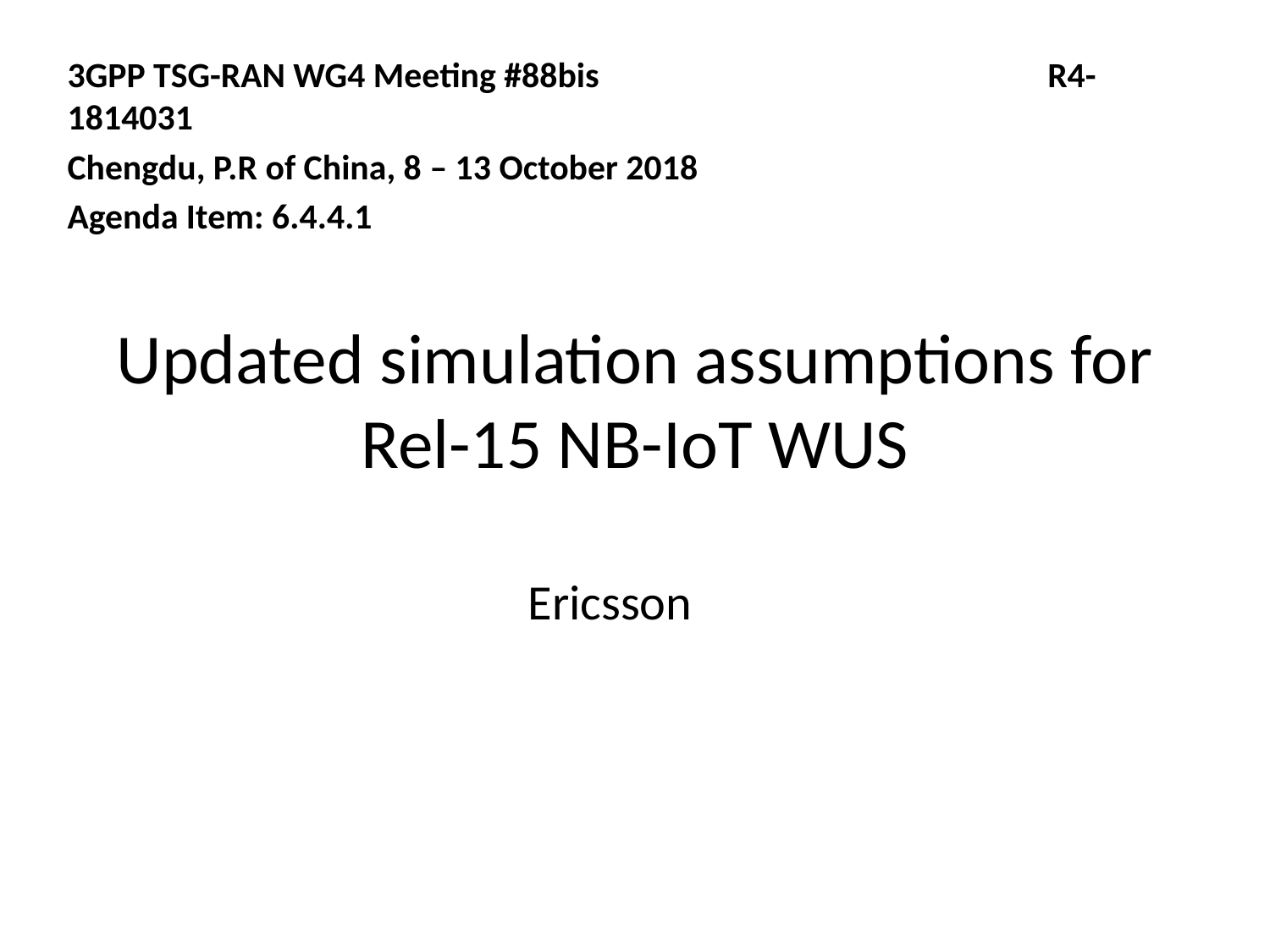

3GPP TSG-RAN WG4 Meeting #88bis	                                           R4-1814031
Chengdu, P.R of China, 8 – 13 October 2018
Agenda Item: 6.4.4.1
# Updated simulation assumptions for Rel-15 NB-IoT WUS
Ericsson